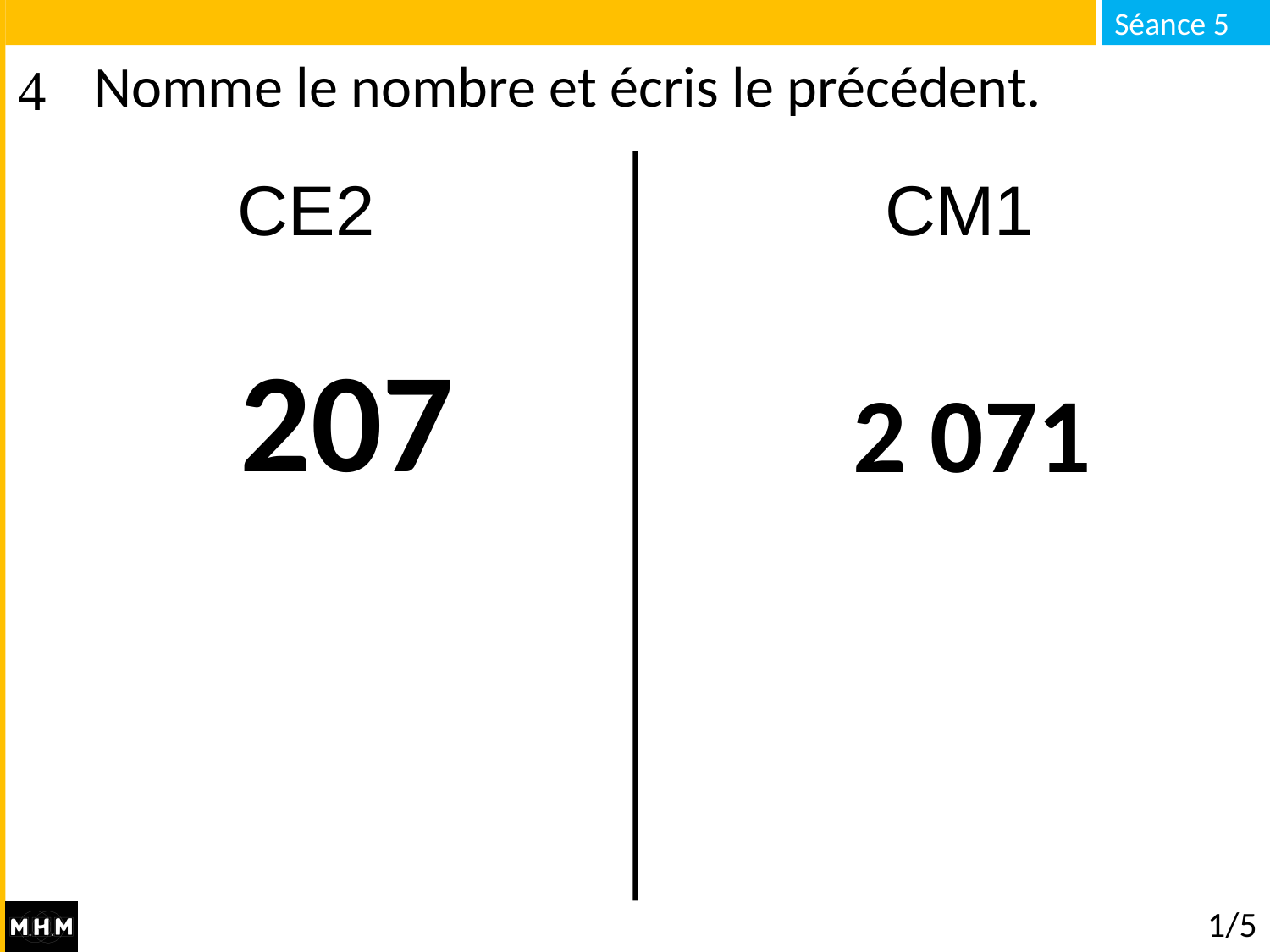

# Nomme le nombre et écris le précédent.

CE2                          CM1
207
2 071
1/5